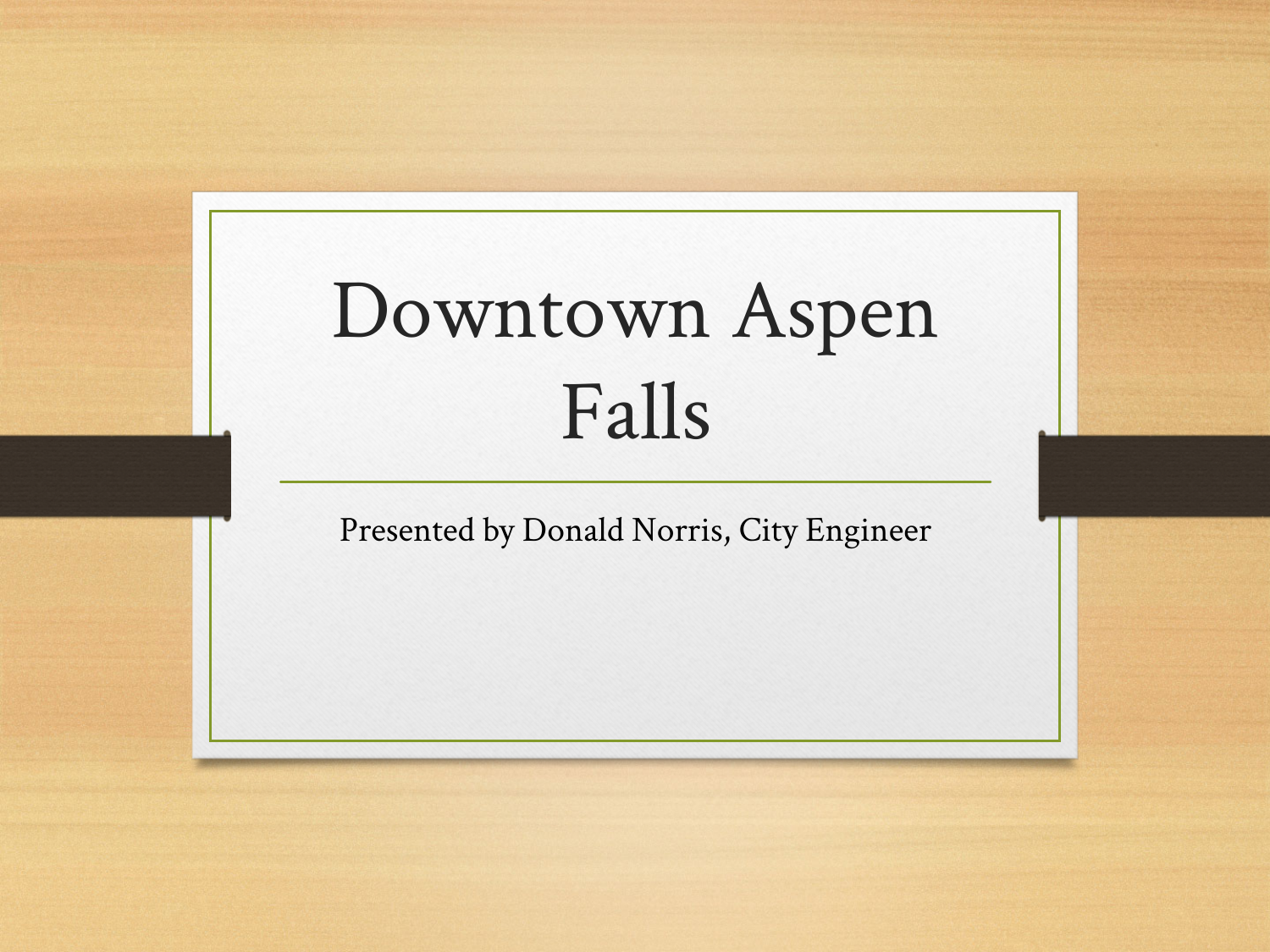

# Downtown Aspen Falls
Presented by Donald Norris, City Engineer